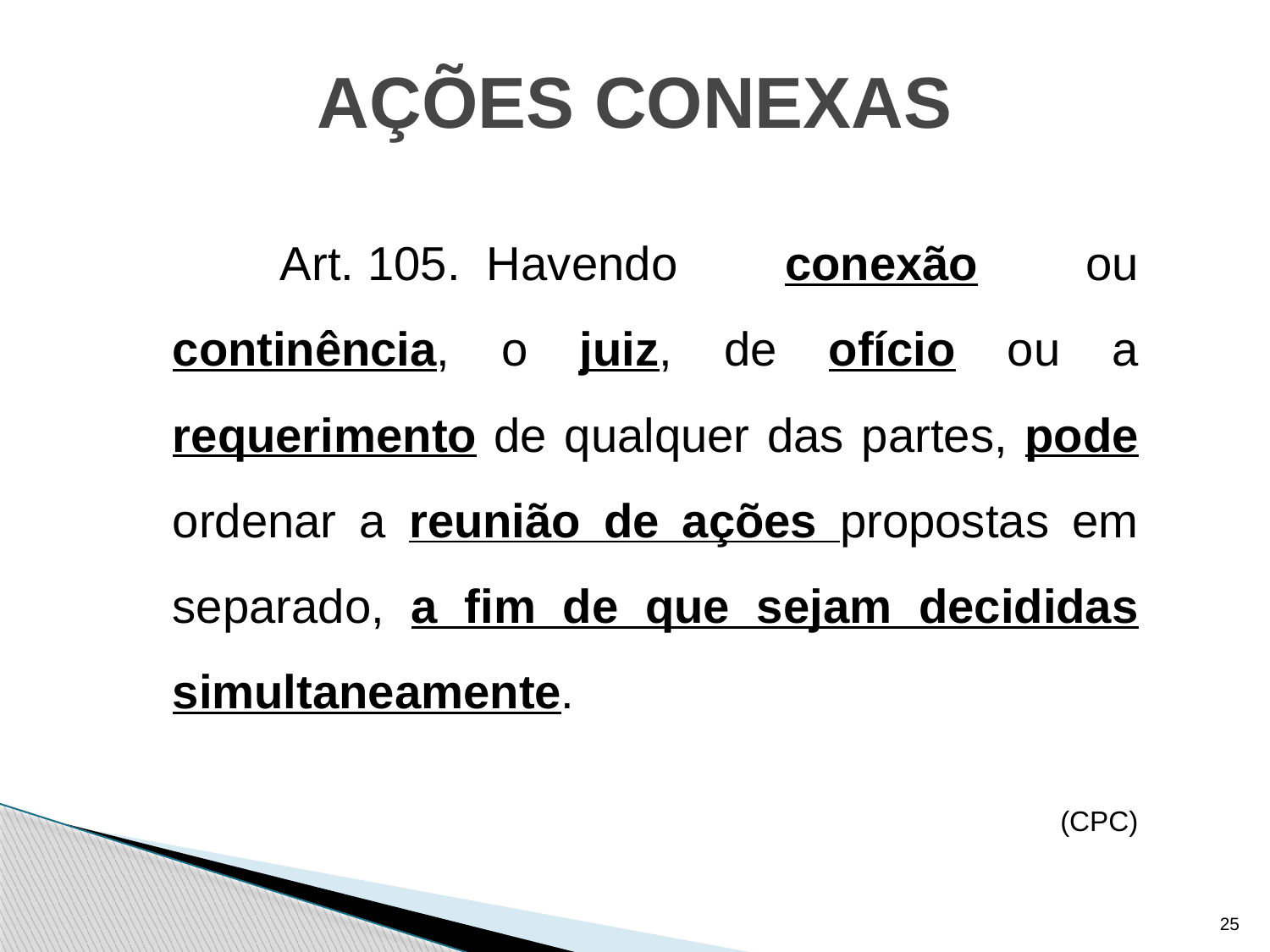

# AÇÕES CONEXAS
	 Art. 105.  Havendo conexão ou continência, o juiz, de ofício ou a requerimento de qualquer das partes, pode ordenar a reunião de ações propostas em separado, a fim de que sejam decididas simultaneamente.
(CPC)
25